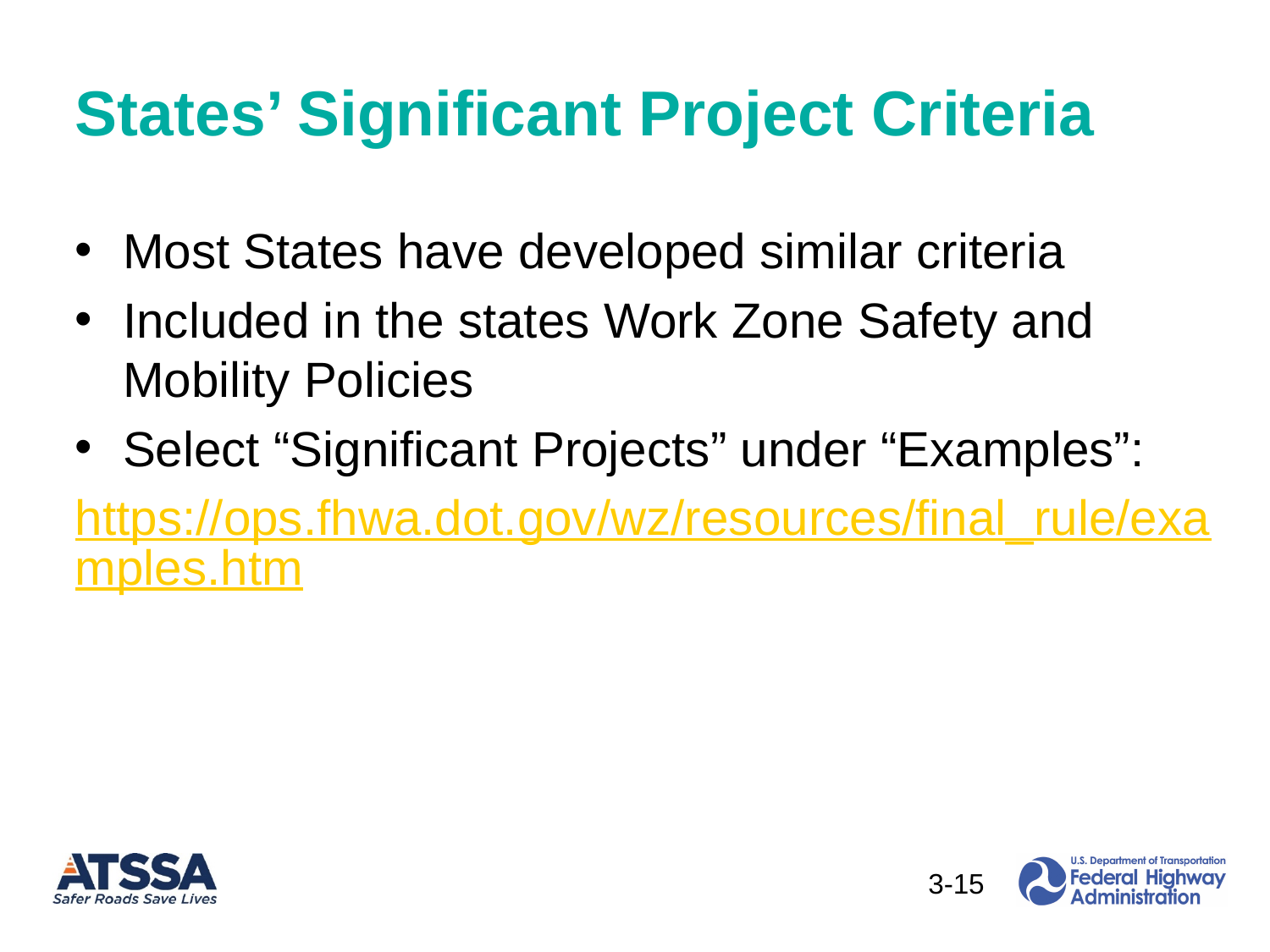

# States’ Significant Project Criteria
Most States have developed similar criteria
Included in the states Work Zone Safety and Mobility Policies
Select “Significant Projects” under “Examples”:
https://ops.fhwa.dot.gov/wz/resources/final_rule/examples.htm